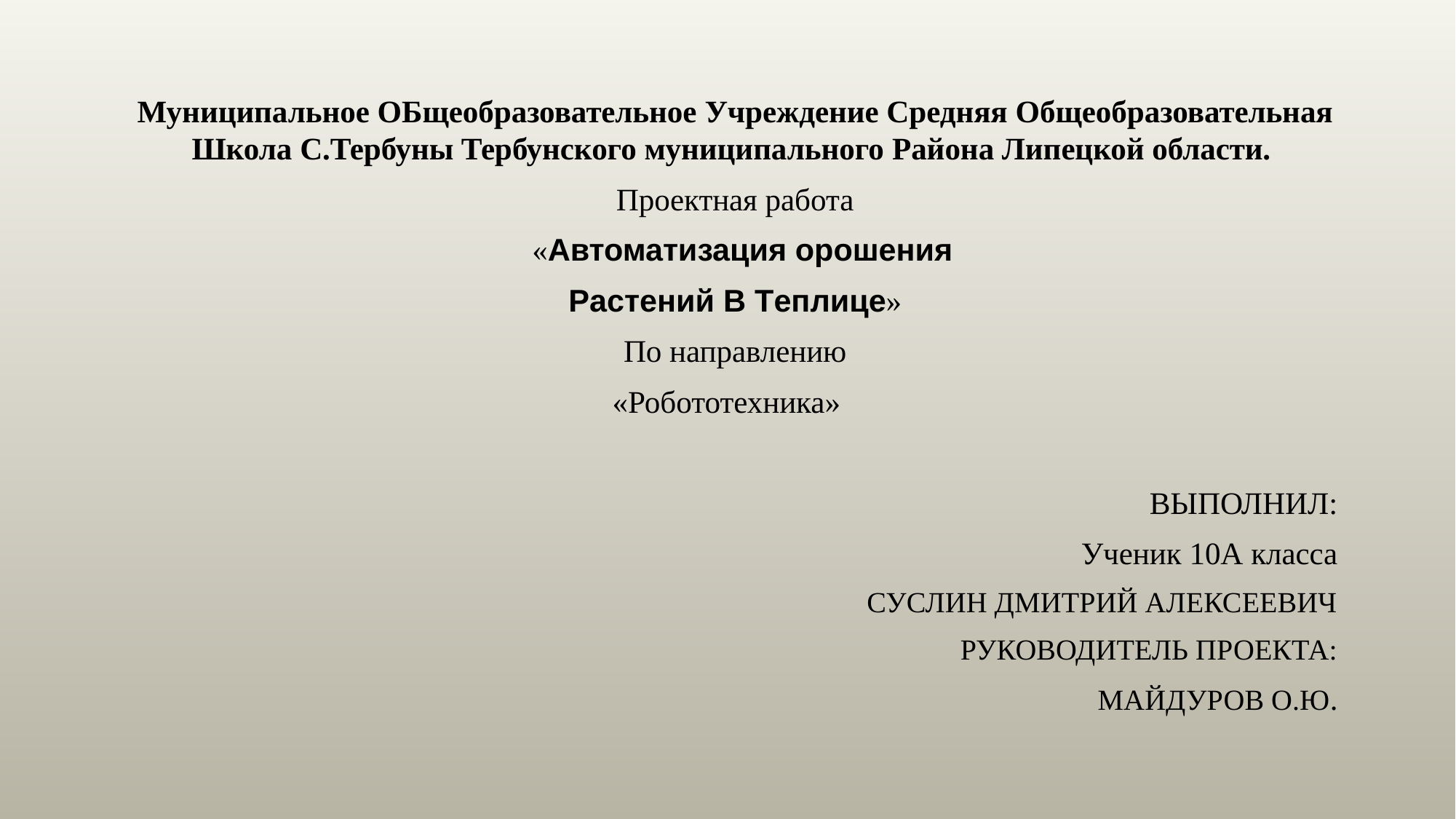

Муниципальное общеобразовательное учреждение средняя общеобразовательная школа с.Тербуны Тербунского муниципального района Липецкой области.
Проектная работа
   «Автоматизация орошения
растений в теплице»
По направлению
«Робототехника»

Выполнил:
ученик 10А класса
Суслин Дмитрий Алексеевич
Руководитель проекта:
Майдуров О.Ю.